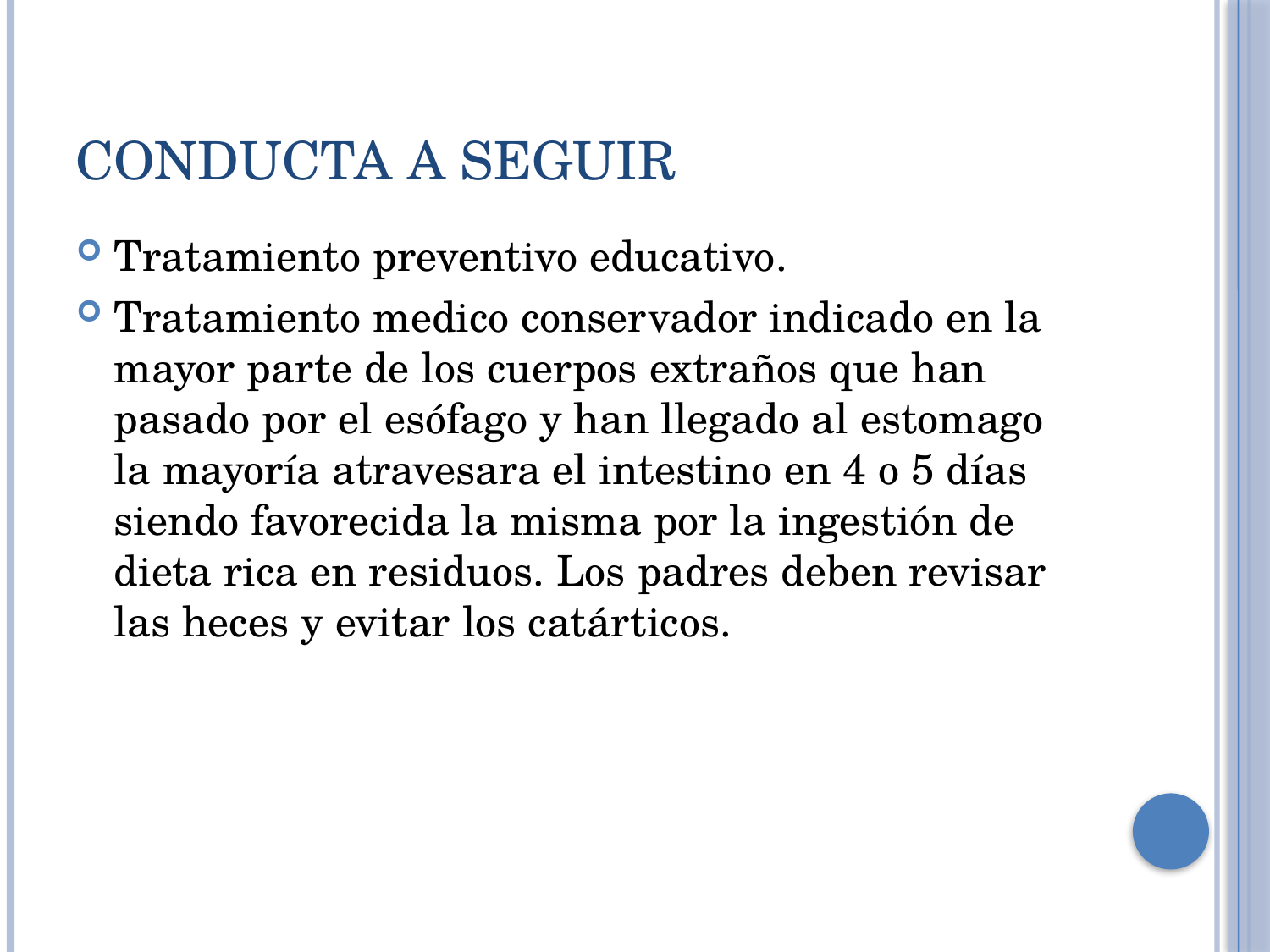

# Conducta a seguir
Tratamiento preventivo educativo.
Tratamiento medico conservador indicado en la mayor parte de los cuerpos extraños que han pasado por el esófago y han llegado al estomago la mayoría atravesara el intestino en 4 o 5 días siendo favorecida la misma por la ingestión de dieta rica en residuos. Los padres deben revisar las heces y evitar los catárticos.